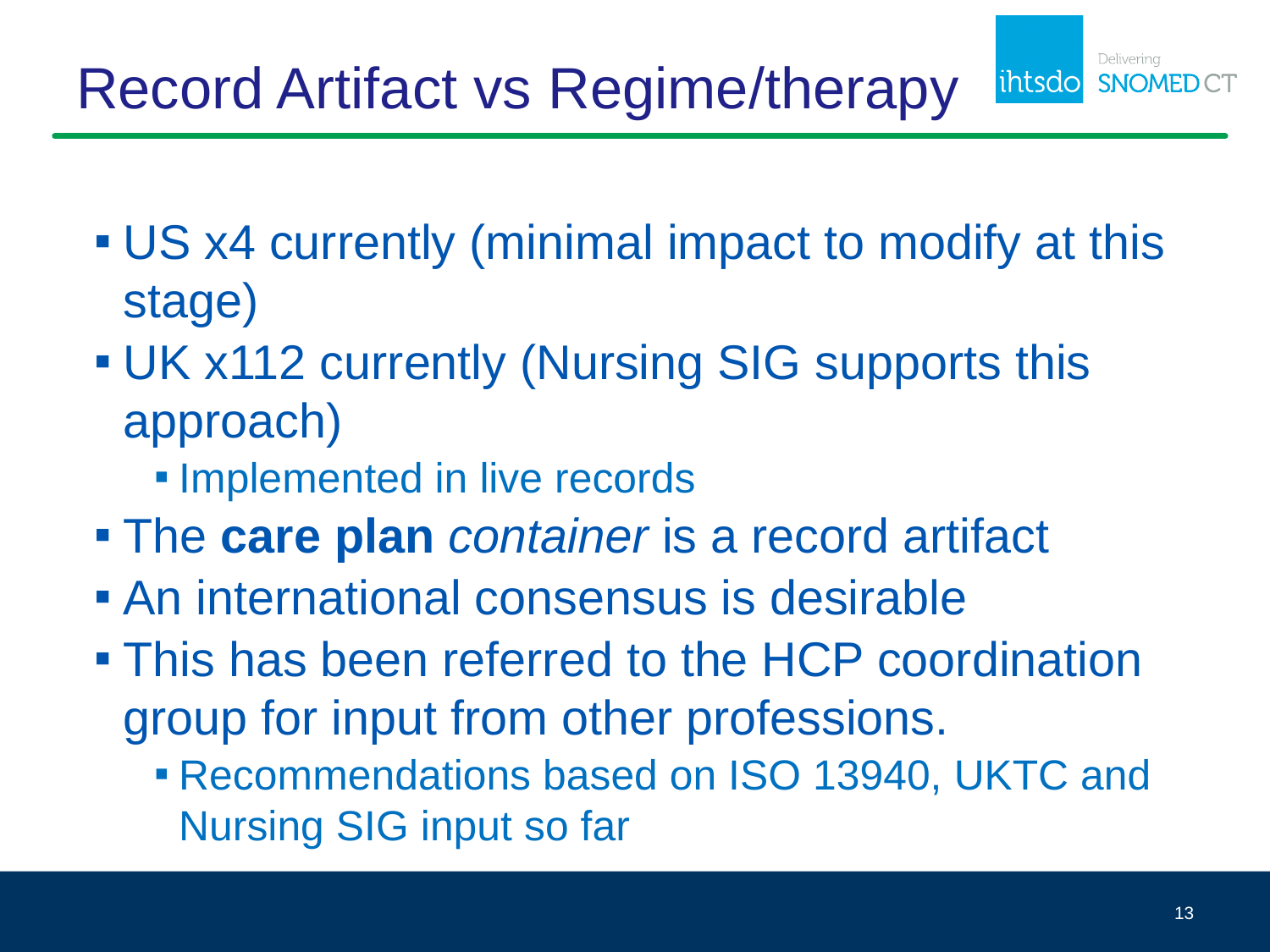

# Record Artifact vs Regime/therapy
US x4 currently (minimal impact to modify at this stage)
UK x112 currently (Nursing SIG supports this approach)
Implemented in live records
The care plan container is a record artifact
An international consensus is desirable
This has been referred to the HCP coordination group for input from other professions.
Recommendations based on ISO 13940, UKTC and Nursing SIG input so far
13